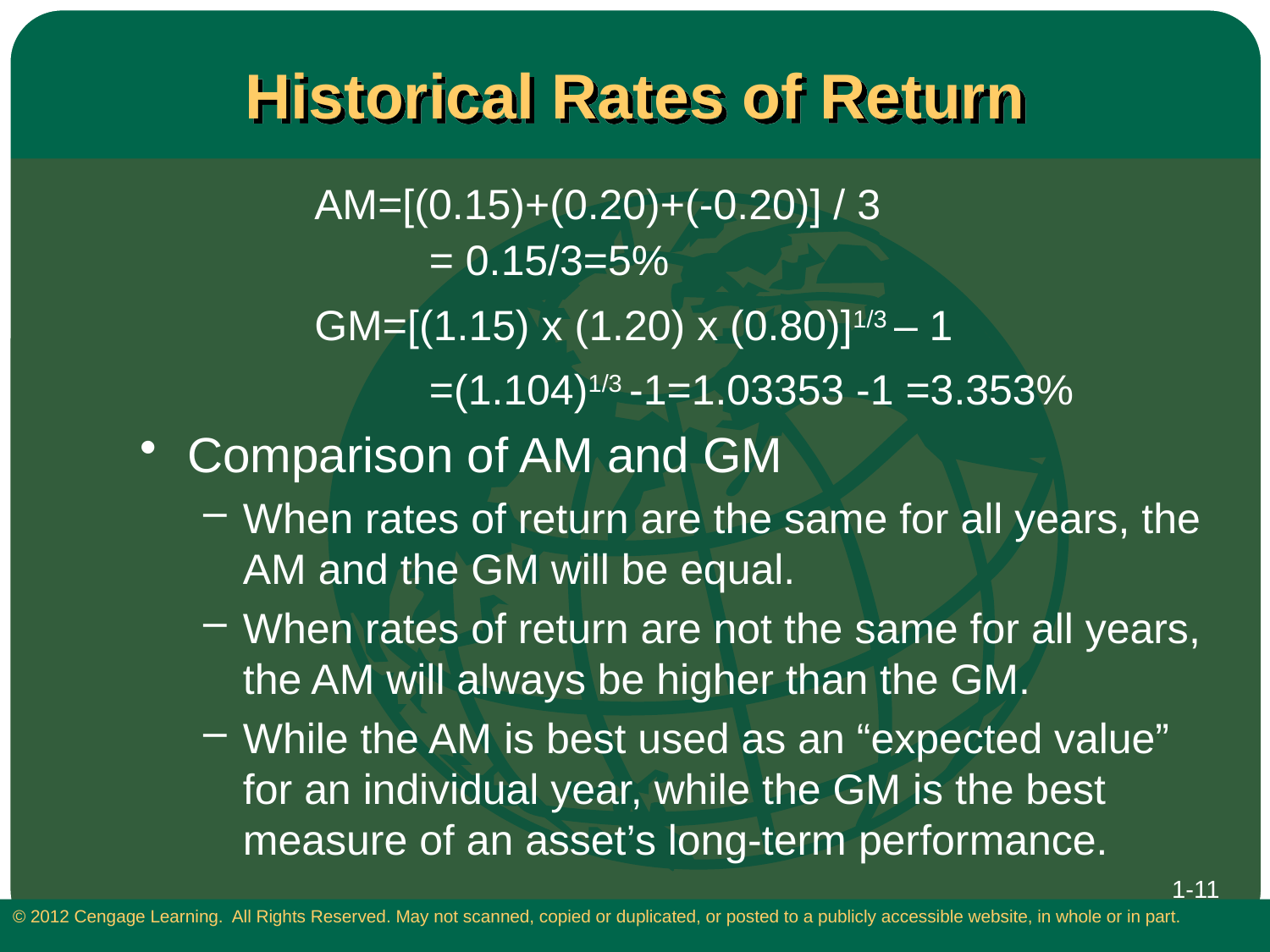

# Historical Rates of Return
		AM=[(0.15)+(0.20)+(-0.20)] / 3
    	     = 0.15/3=5%
		GM=[(1.15) x (1.20) x (0.80)]1/3 – 1
		     =(1.104)1/3 -1=1.03353 -1 =3.353%
Comparison of AM and GM
When rates of return are the same for all years, the AM and the GM will be equal.
When rates of return are not the same for all years, the AM will always be higher than the GM.
While the AM is best used as an “expected value” for an individual year, while the GM is the best measure of an asset’s long-term performance.
1-11
© 2012 Cengage Learning.  All Rights Reserved. May not scanned, copied or duplicated, or posted to a publicly accessible website, in whole or in part.